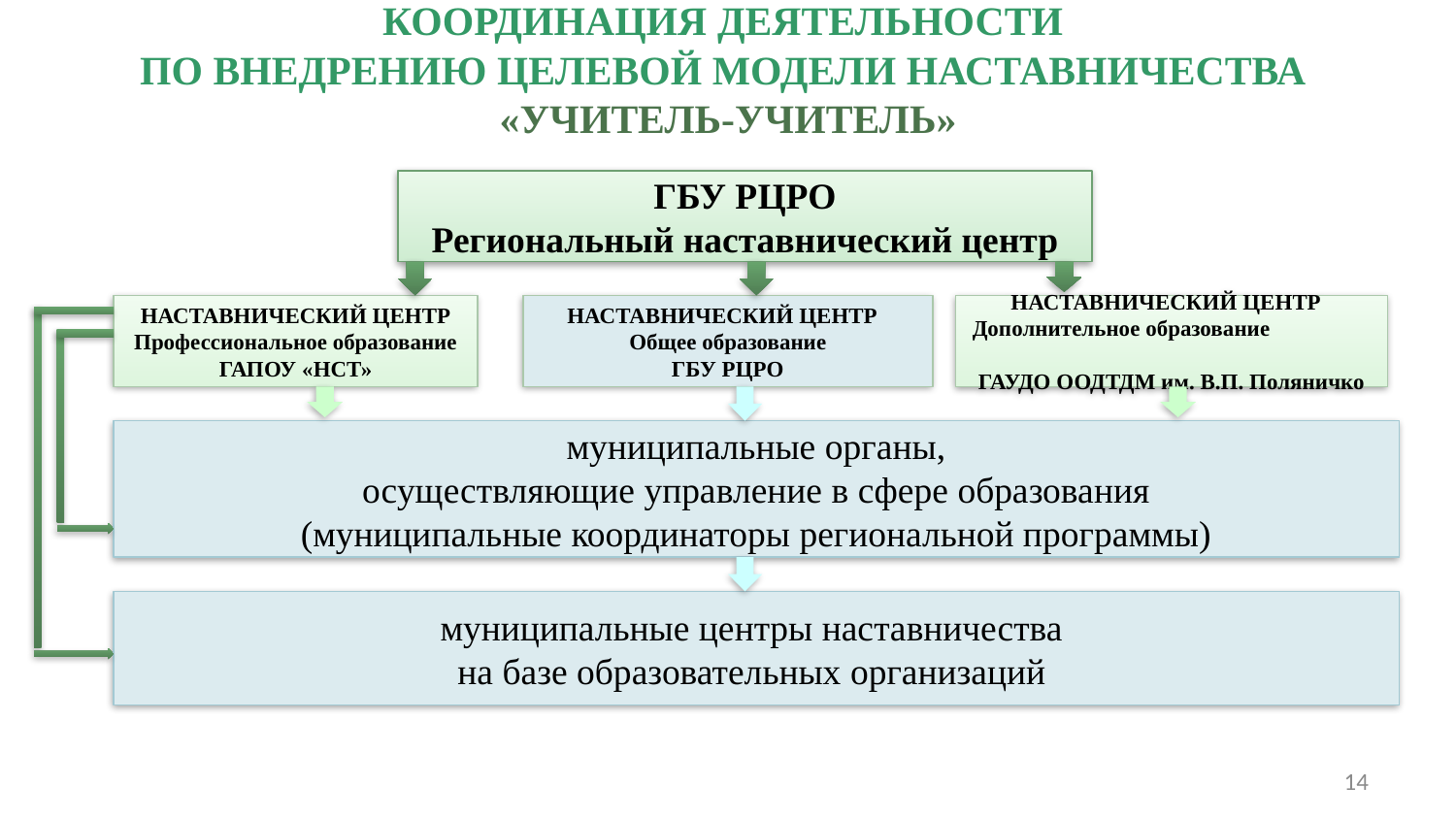

# КООРДИНАЦИЯ ДЕЯТЕЛЬНОСТИ ПО ВНЕДРЕНИЮ ЦЕЛЕВОЙ МОДЕЛИ НАСТАВНИЧЕСТВА «УЧИТЕЛЬ-УЧИТЕЛЬ»

ГБУ РЦРО
Региональный наставнический центр

НАСТАВНИЧЕСКИЙ ЦЕНТР
Профессиональное образование
ГАПОУ «НСТ»

НАСТАВНИЧЕСКИЙ ЦЕНТР
Общее образование
ГБУ РЦРО

НАСТАВНИЧЕСКИЙ ЦЕНТР
Дополнительное образование
ГАУДО ООДТДМ им. В.П. Поляничко

муниципальные органы,
 осуществляющие управление в сфере образования
(муниципальные координаторы региональной программы)

муниципальные центры наставничества
на базе образовательных организаций

14